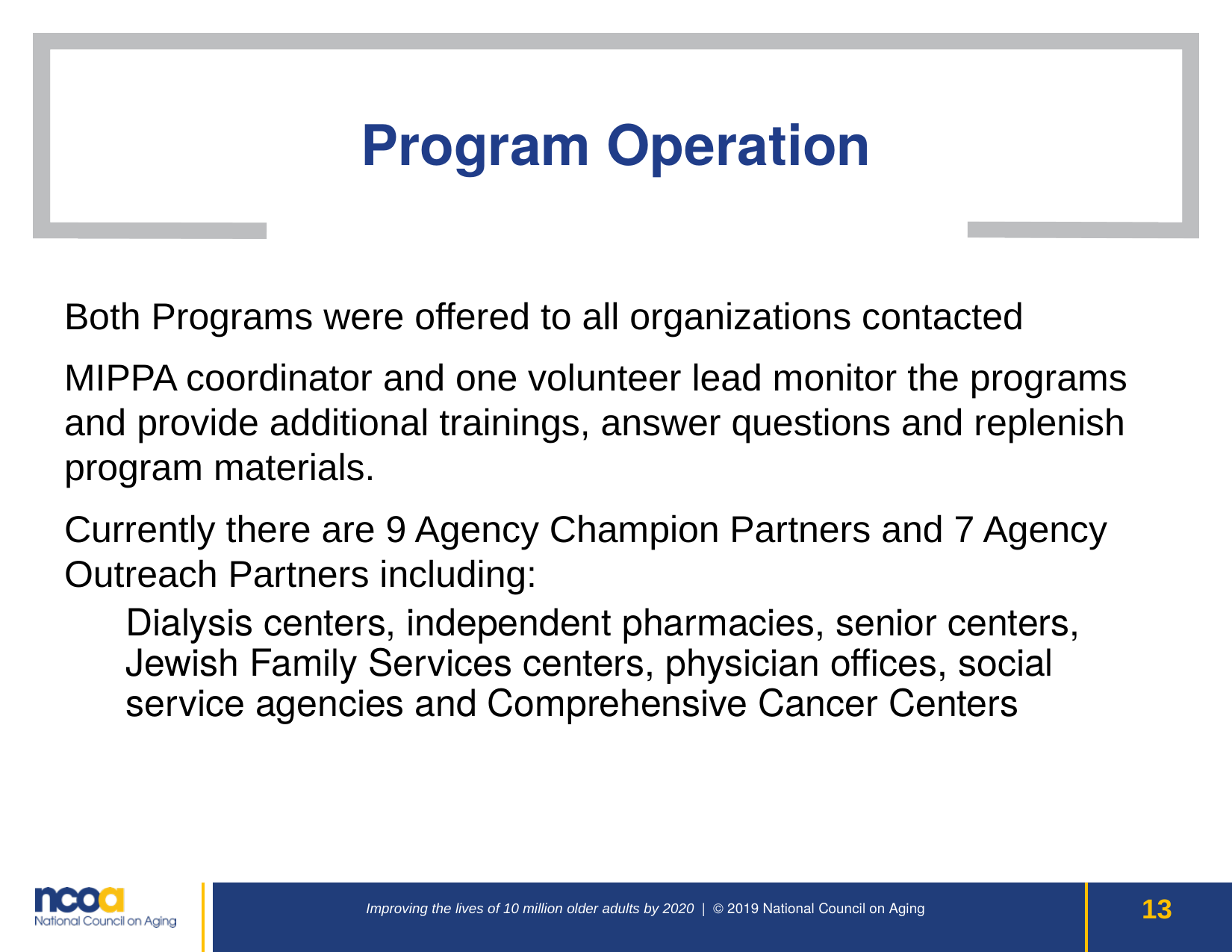

# Program Operation
Both Programs were offered to all organizations contacted
MIPPA coordinator and one volunteer lead monitor the programs and provide additional trainings, answer questions and replenish program materials.
Currently there are 9 Agency Champion Partners and 7 Agency Outreach Partners including:
Dialysis centers, independent pharmacies, senior centers,  Jewish Family Services centers, physician offices, social service agencies and Comprehensive Cancer Centers
Improving the lives of 10 million older adults by 2020  |  © 2019 National Council on Aging
13